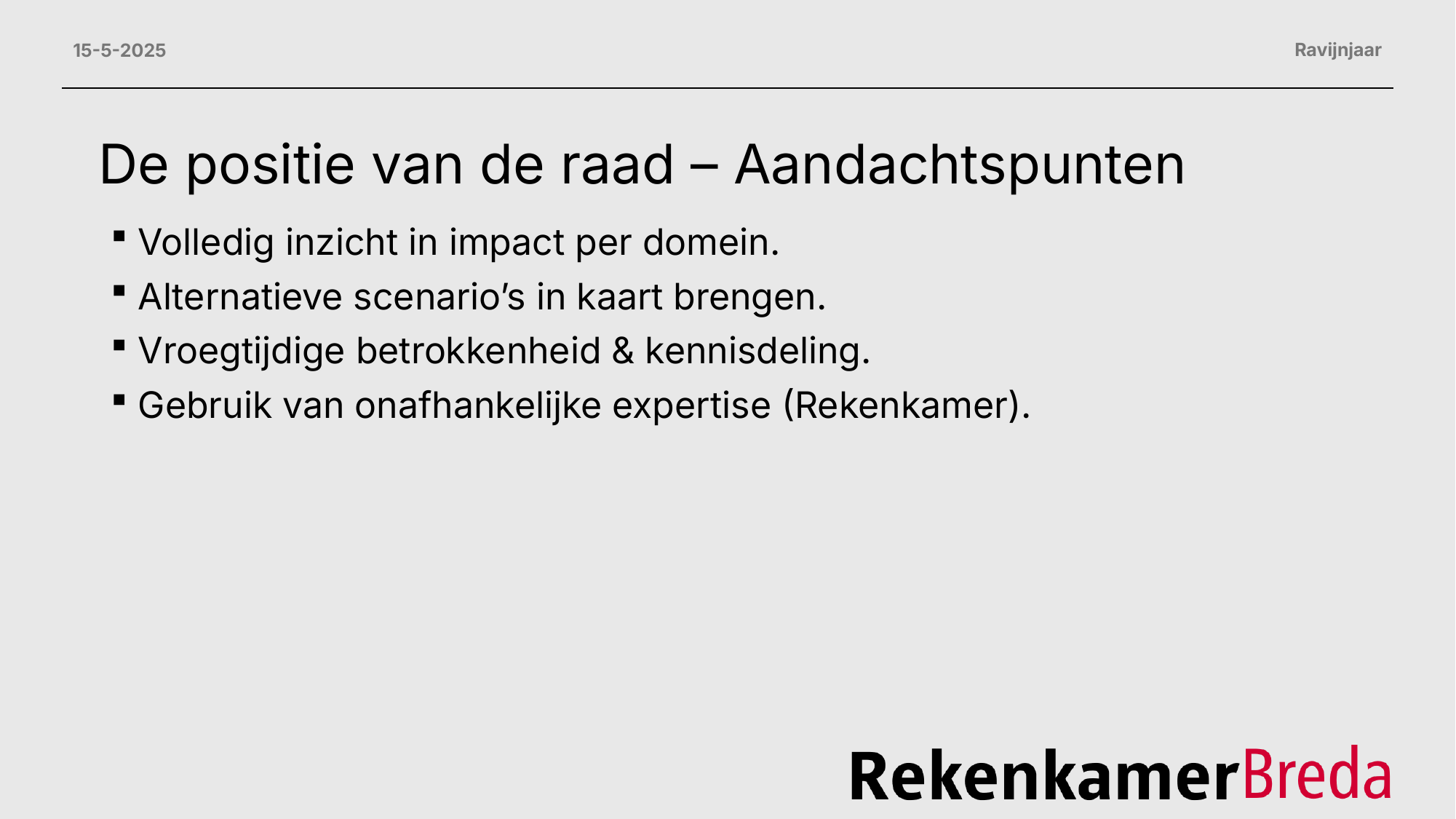

Ravijnjaar
15-5-2025
# De positie van de raad – Aandachtspunten
Volledig inzicht in impact per domein.
Alternatieve scenario’s in kaart brengen.
Vroegtijdige betrokkenheid & kennisdeling.
Gebruik van onafhankelijke expertise (Rekenkamer).